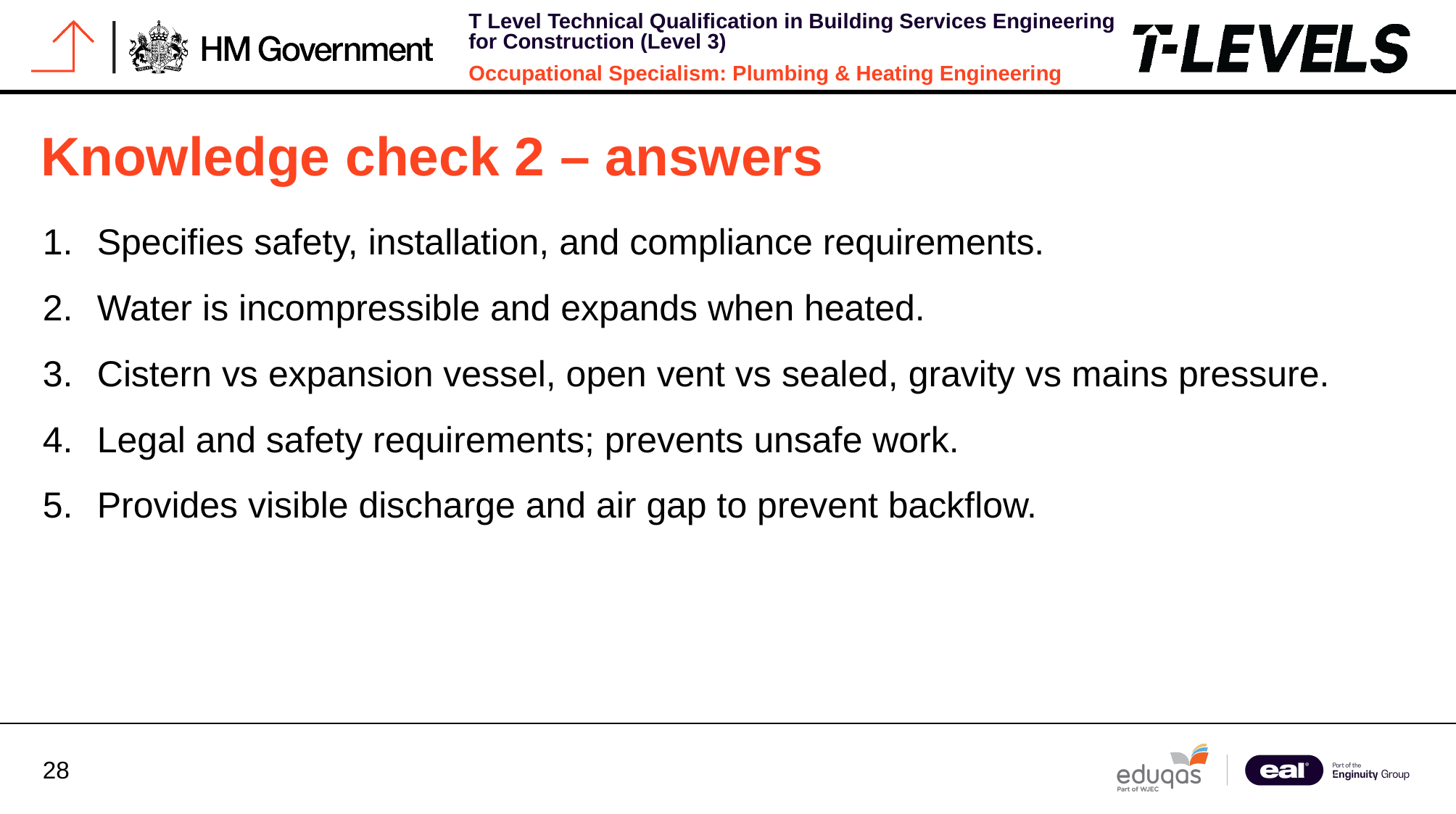

# Knowledge check 2 – answers
Specifies safety, installation, and compliance requirements.
Water is incompressible and expands when heated.
Cistern vs expansion vessel, open vent vs sealed, gravity vs mains pressure.
Legal and safety requirements; prevents unsafe work.
Provides visible discharge and air gap to prevent backflow.